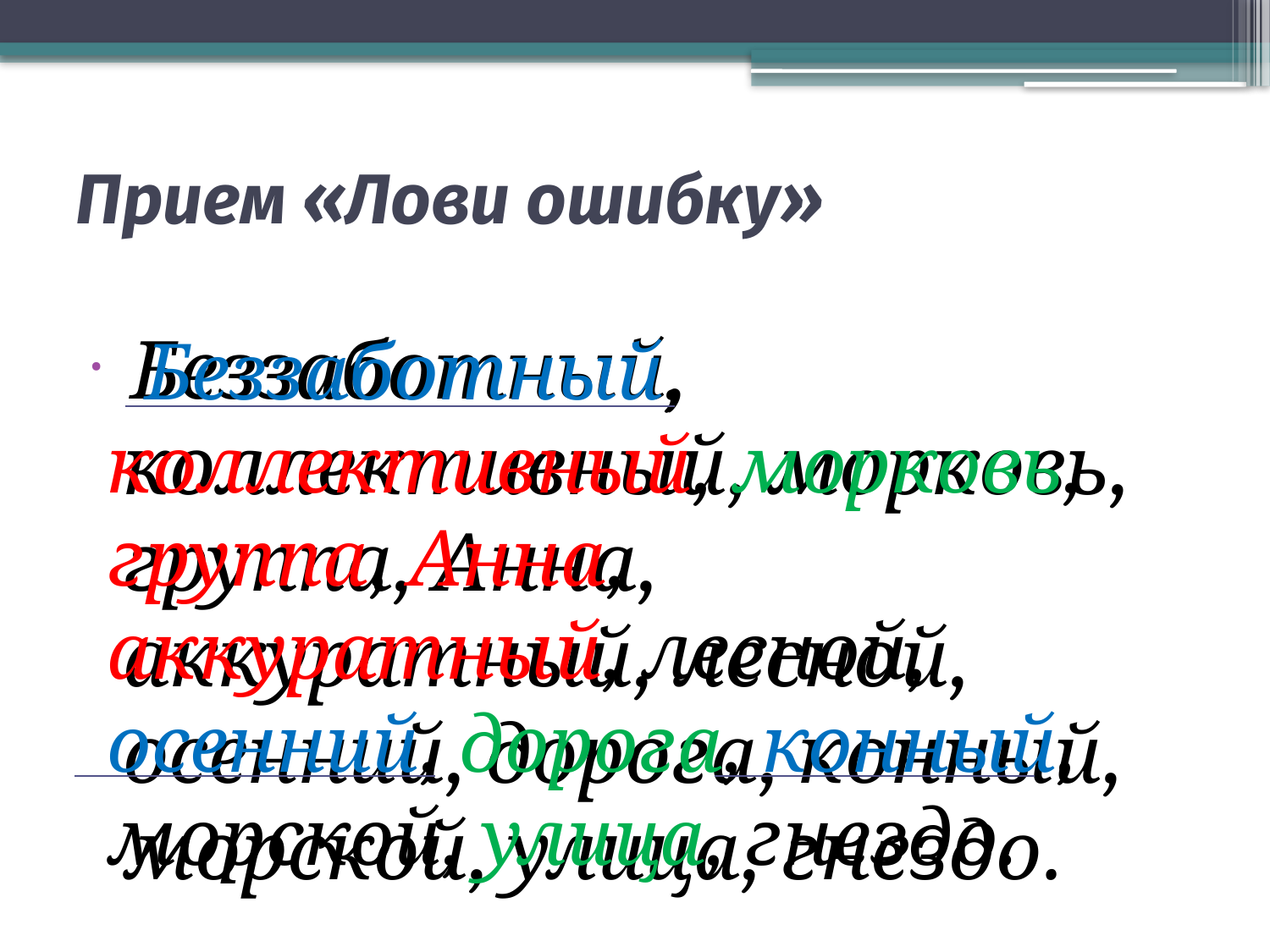

# Прием «Лови ошибку»
 Беззаботный, коллективный, морковь, группа, Анна, аккуратный, лесной, осенний, дорога, конный, морской, улица, гнездо.
  Беззаботный, коллективный, морковь,  группа, Анна, аккуратный, лесной, осенний, дорога, конный, морской, улица, гнездо.